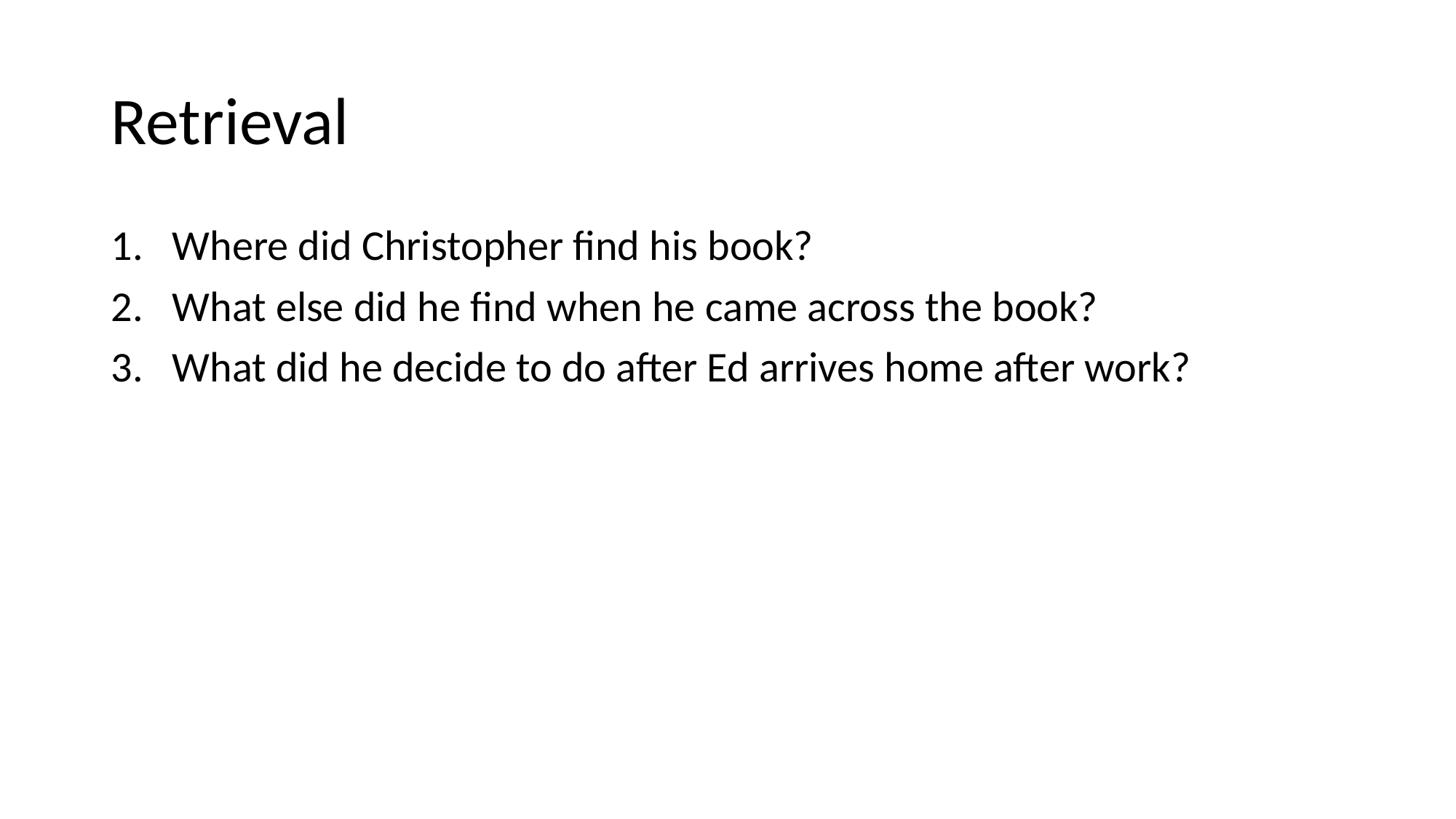

# Retrieval
Where did Christopher find his book?
What else did he find when he came across the book?
What did he decide to do after Ed arrives home after work?